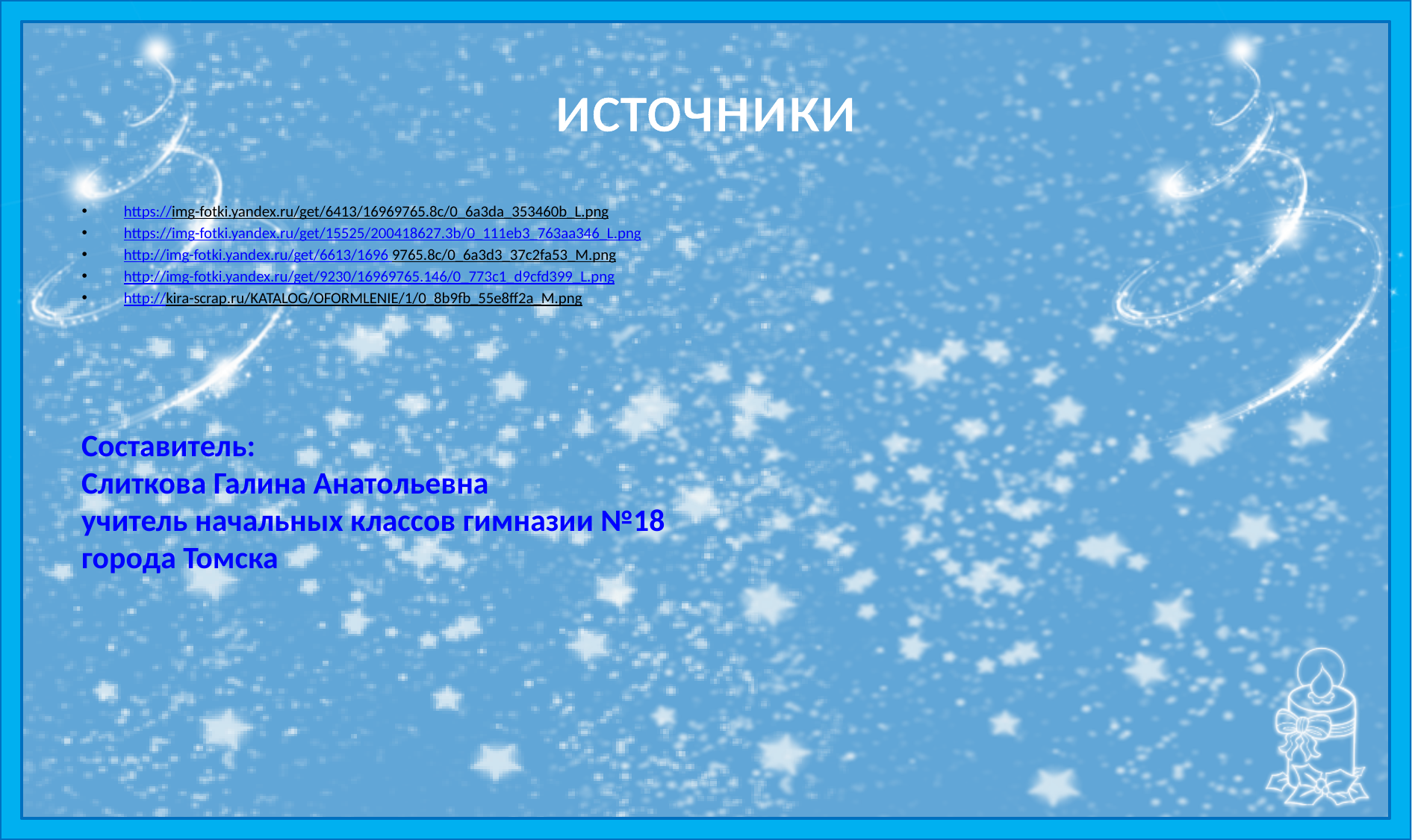

# источники
https://img-fotki.yandex.ru/get/6413/16969765.8c/0_6a3da_353460b_L.png
https://img-fotki.yandex.ru/get/15525/200418627.3b/0_111eb3_763aa346_L.png
http://img-fotki.yandex.ru/get/6613/1696 9765.8c/0_6a3d3_37c2fa53_M.png
http://img-fotki.yandex.ru/get/9230/16969765.146/0_773c1_d9cfd399_L.png
http://kira-scrap.ru/KATALOG/OFORMLENIE/1/0_8b9fb_55e8ff2a_M.png
Составитель:
Слиткова Галина Анатольевна
учитель начальных классов гимназии №18
города Томска